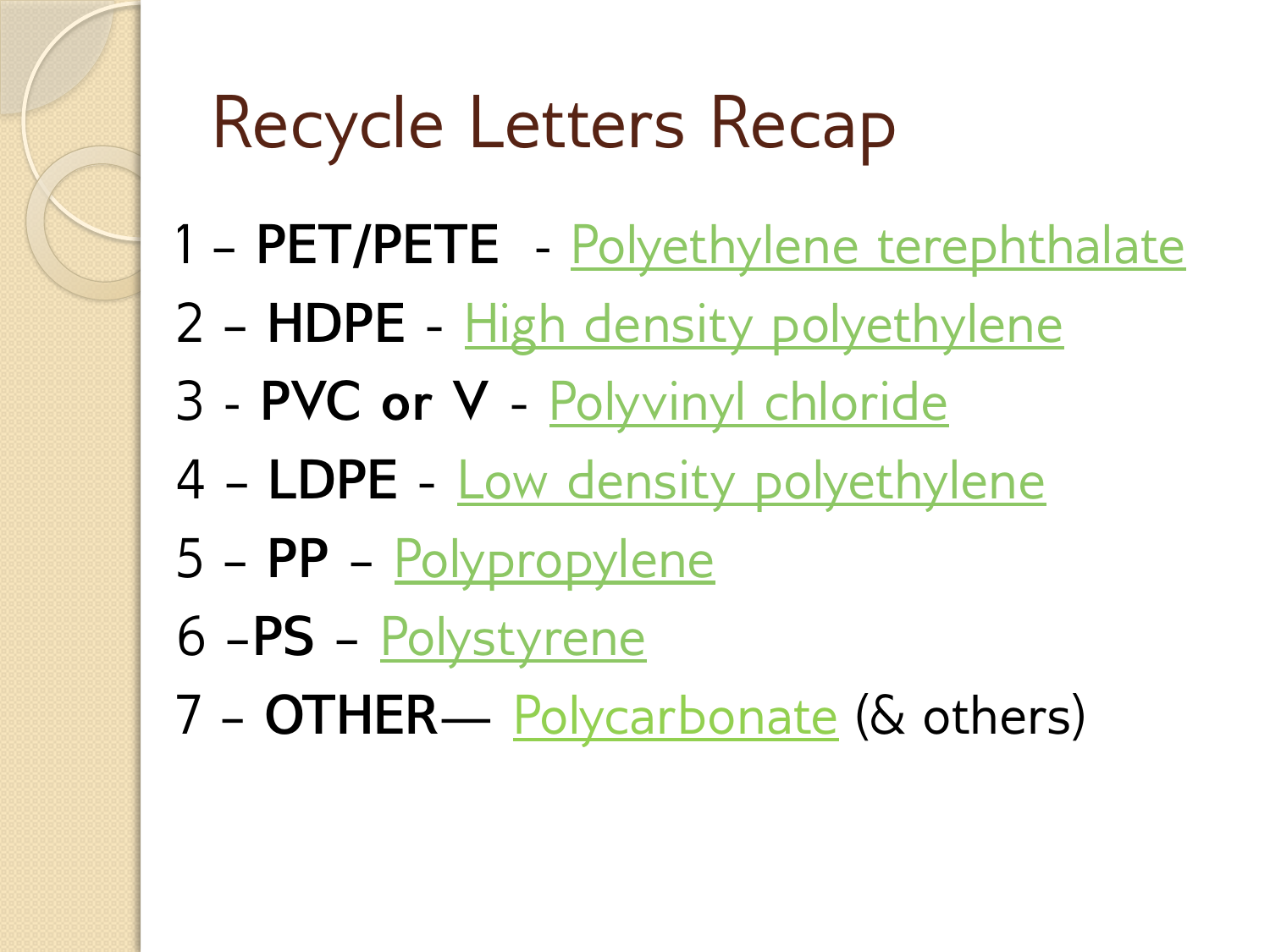

# Recycle Letters Recap
1 – PET/PETE  - Polyethylene terephthalate
2 – HDPE - High density polyethylene
3 - PVC or V - Polyvinyl chloride
4 – LDPE - Low density polyethylene
5 – PP – Polypropylene
6 –PS – Polystyrene
7 – OTHER— Polycarbonate (& others)